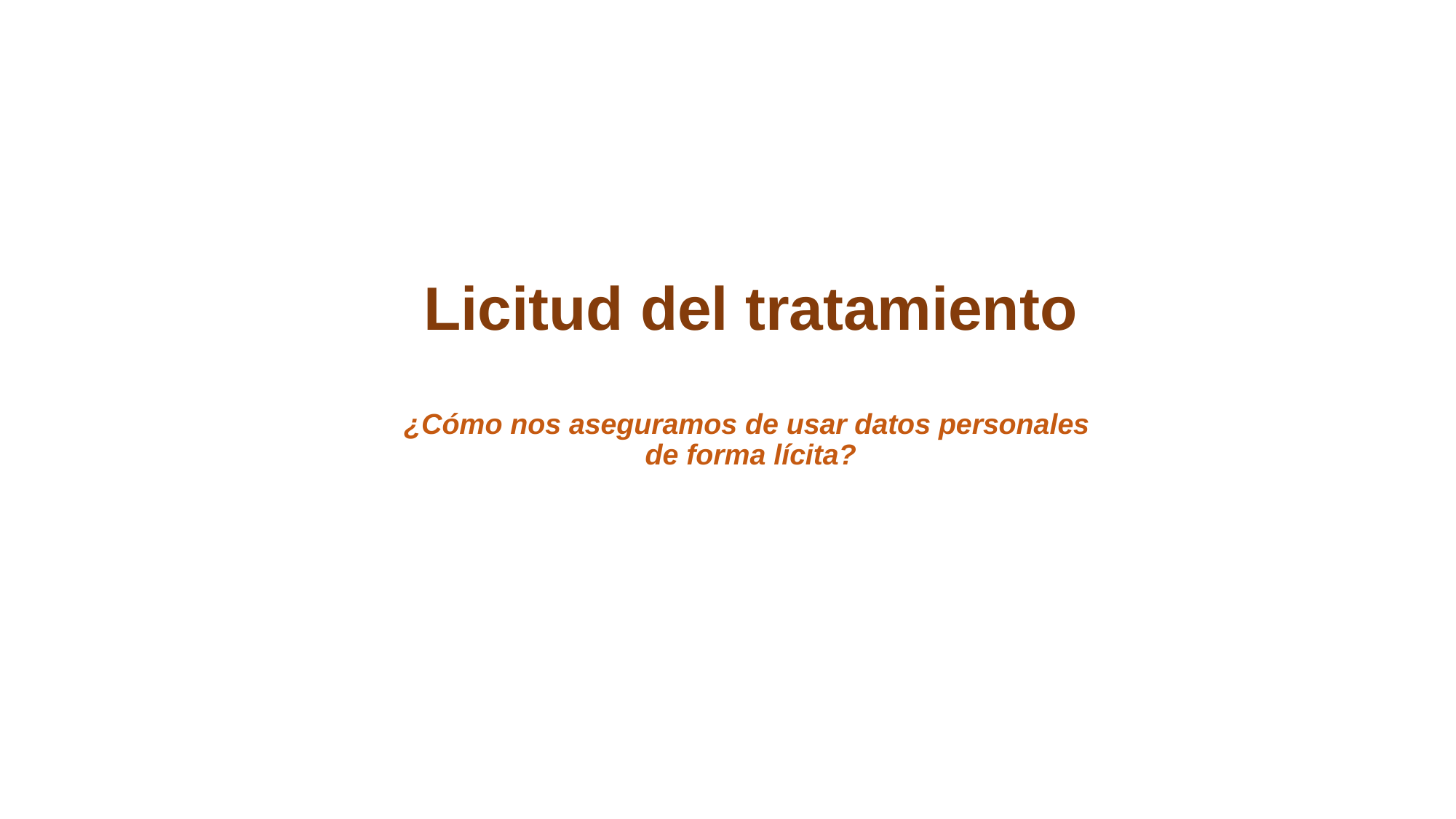

# Licitud del tratamiento ¿Cómo nos aseguramos de usar datos personales de forma lícita?